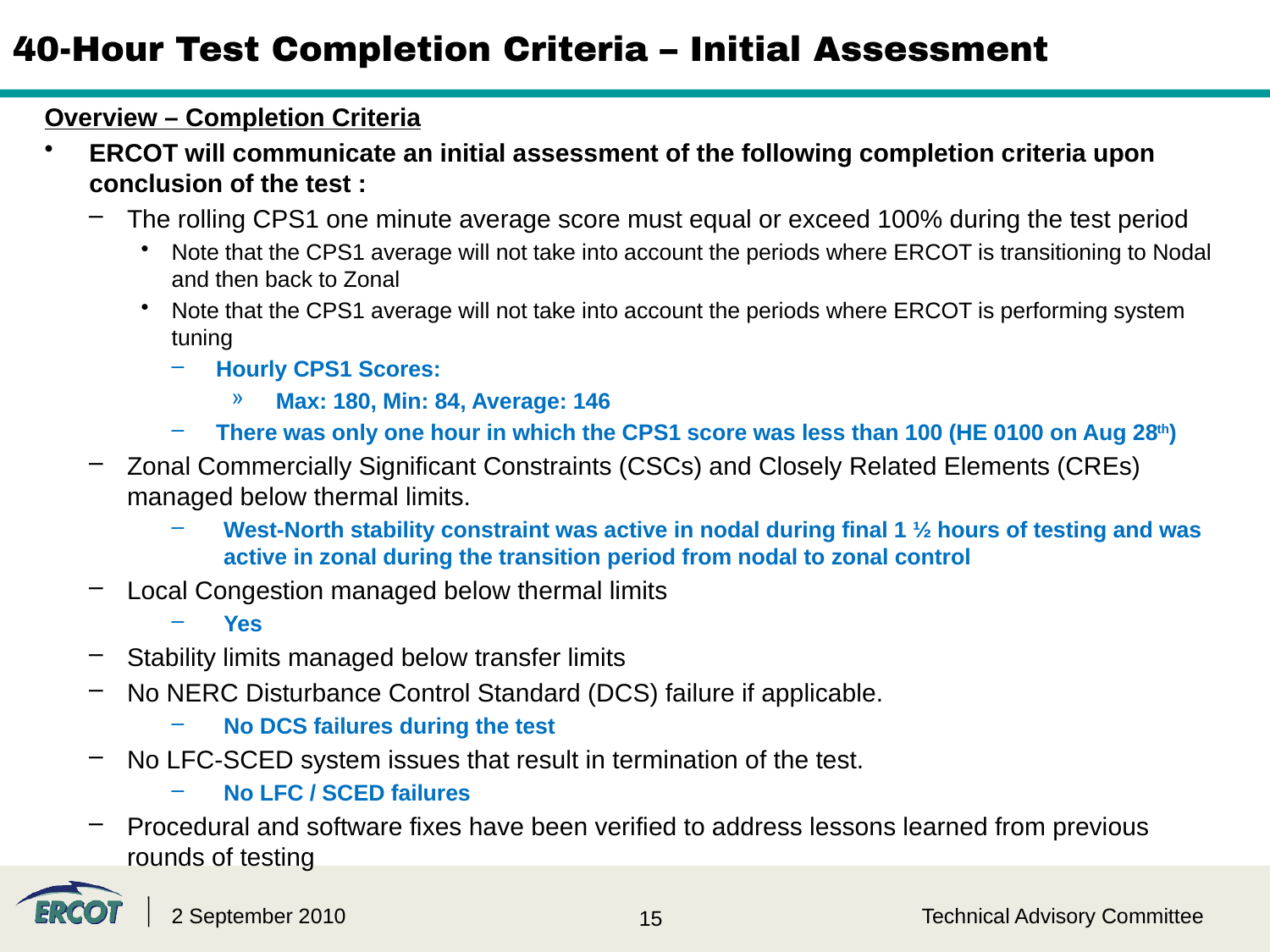

# 40-Hour Test Completion Criteria – Initial Assessment
Overview – Completion Criteria
ERCOT will communicate an initial assessment of the following completion criteria upon conclusion of the test :
The rolling CPS1 one minute average score must equal or exceed 100% during the test period
Note that the CPS1 average will not take into account the periods where ERCOT is transitioning to Nodal and then back to Zonal
Note that the CPS1 average will not take into account the periods where ERCOT is performing system tuning
Hourly CPS1 Scores:
Max: 180, Min: 84, Average: 146
There was only one hour in which the CPS1 score was less than 100 (HE 0100 on Aug 28th)
Zonal Commercially Significant Constraints (CSCs) and Closely Related Elements (CREs) managed below thermal limits.
West-North stability constraint was active in nodal during final 1 ½ hours of testing and was active in zonal during the transition period from nodal to zonal control
Local Congestion managed below thermal limits
Yes
Stability limits managed below transfer limits
No NERC Disturbance Control Standard (DCS) failure if applicable.
No DCS failures during the test
No LFC-SCED system issues that result in termination of the test.
No LFC / SCED failures
Procedural and software fixes have been verified to address lessons learned from previous rounds of testing
2 September 2010
Technical Advisory Committee